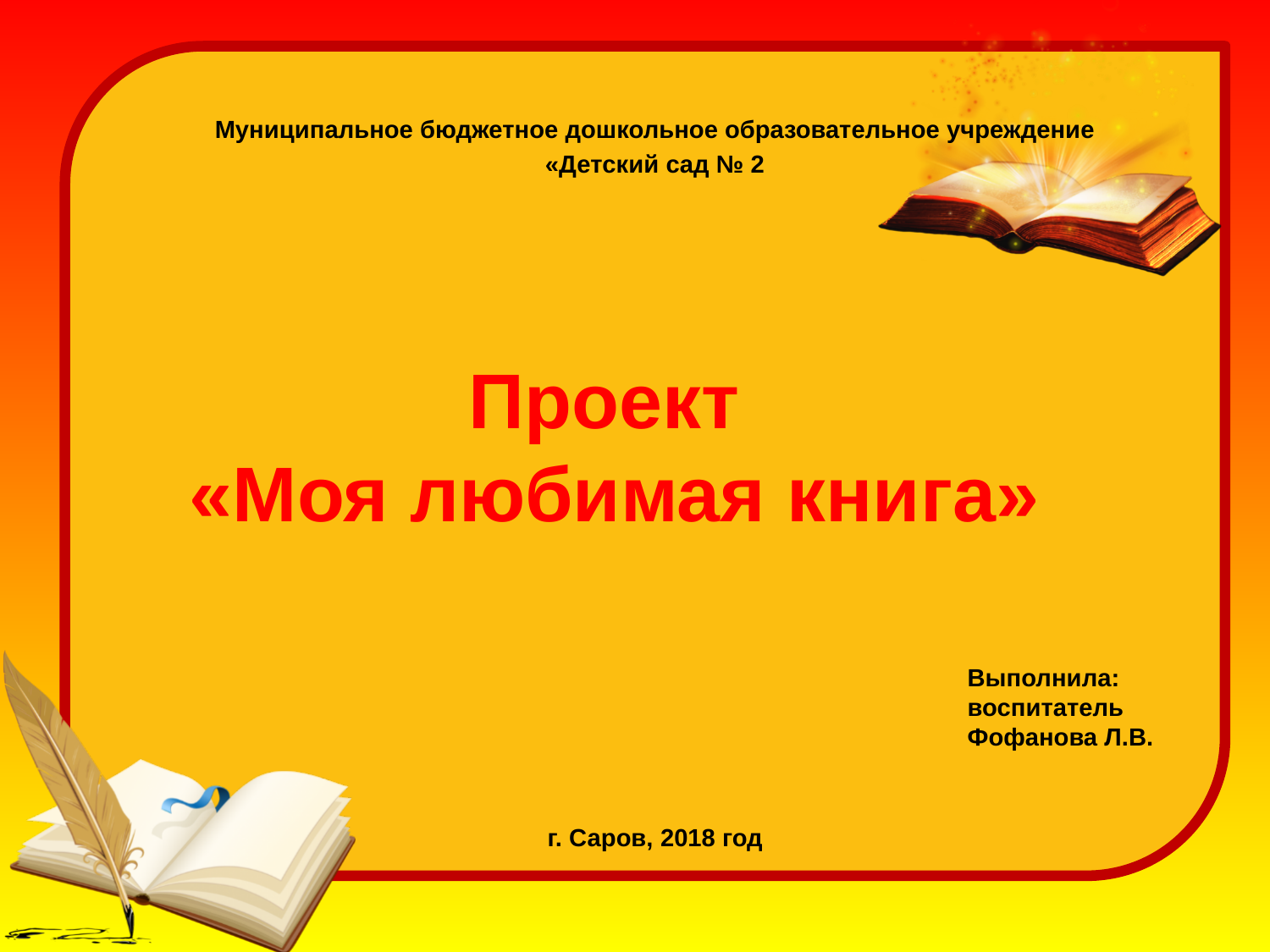

# Муниципальное бюджетное дошкольное образовательное учреждение «Детский сад № 2
Проект
«Моя любимая книга»
Выполнила:
воспитатель
Фофанова Л.В.
г. Саров, 2018 год